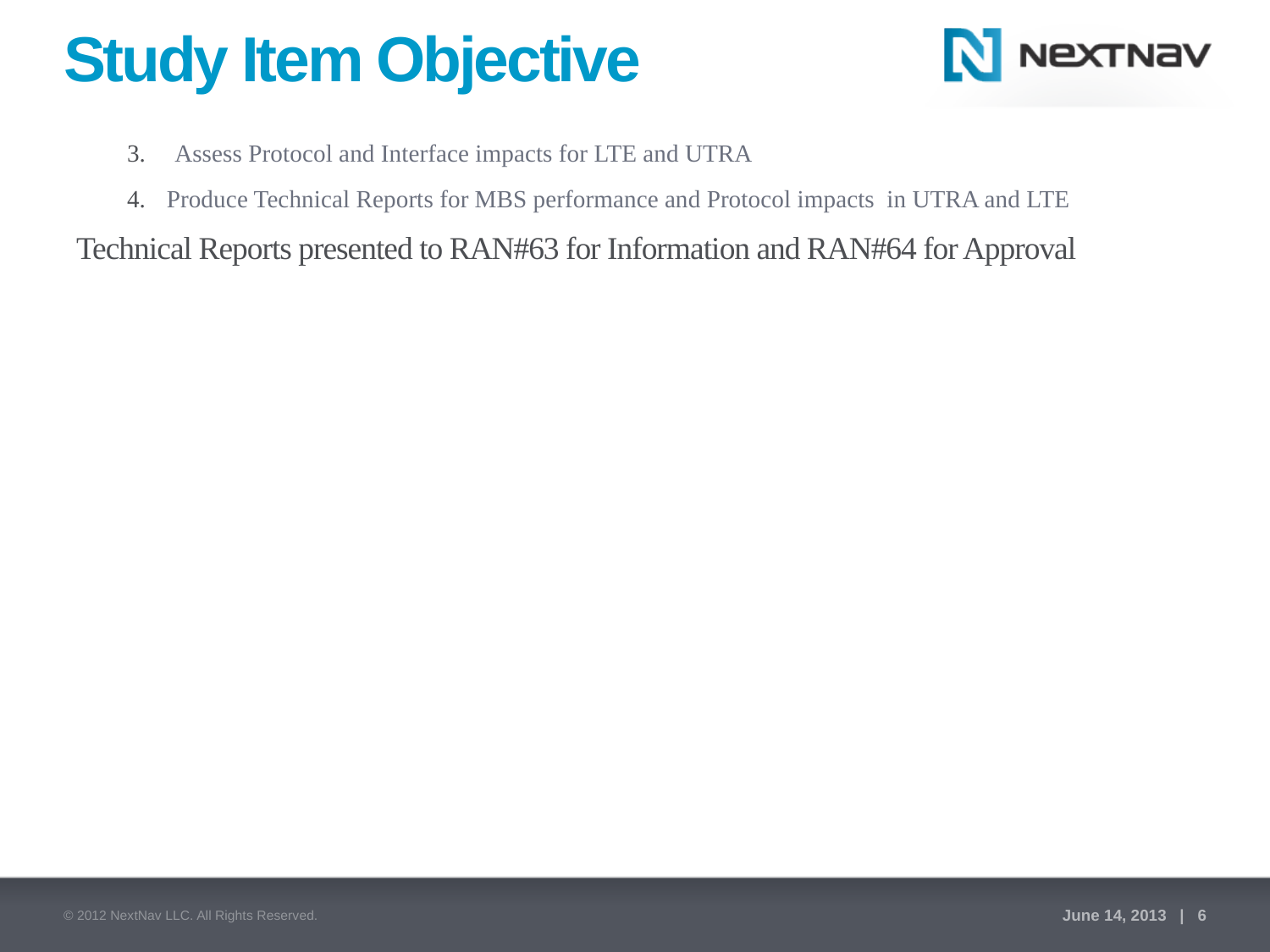

# Study Item Objective
Assess Protocol and Interface impacts for LTE and UTRA
Produce Technical Reports for MBS performance and Protocol impacts  in UTRA and LTE
Technical Reports presented to RAN#63 for Information and RAN#64 for Approval

© 2012 NextNav LLC. All Rights Reserved.
June 14, 2013   |   6